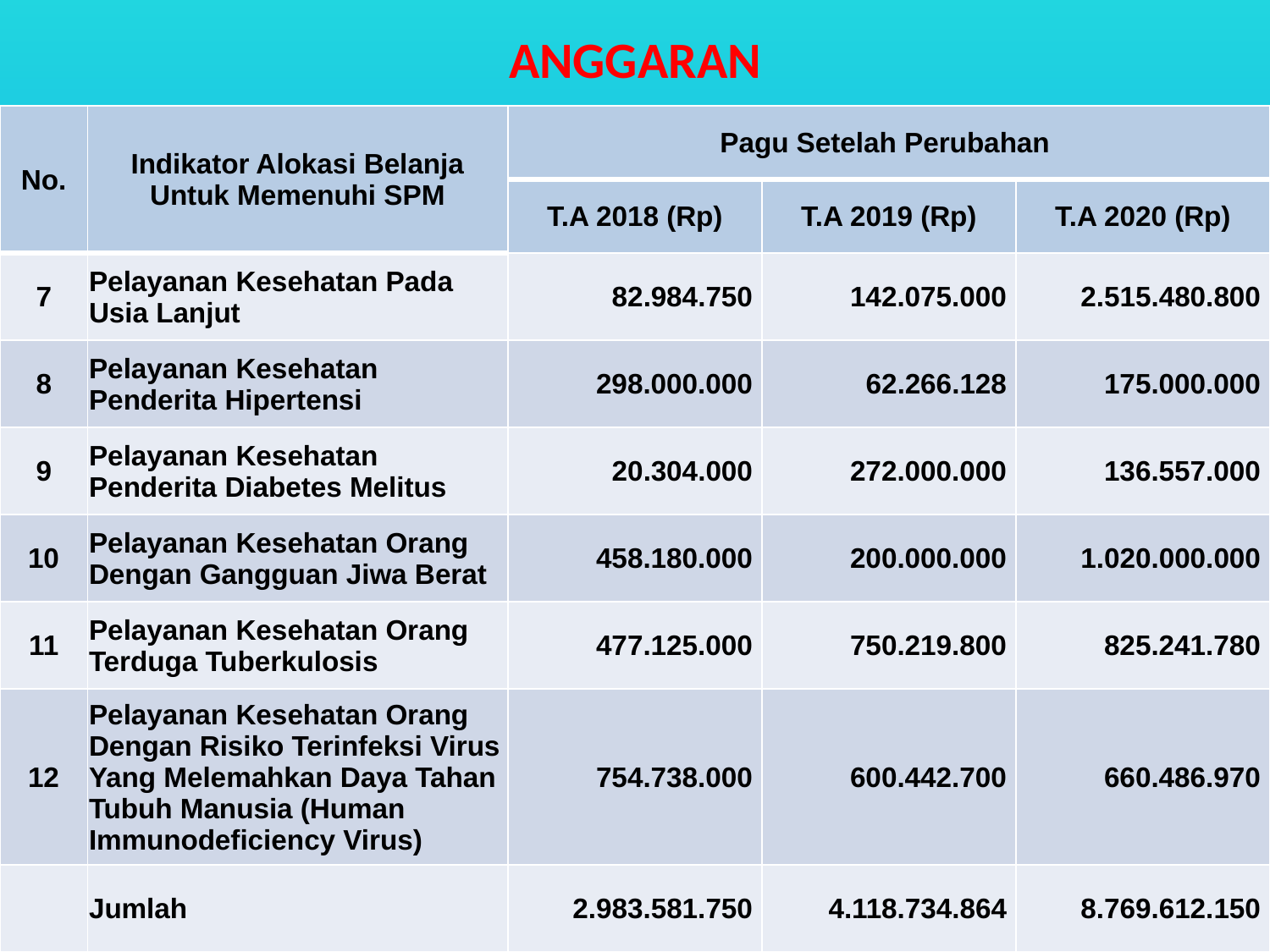

# ANGGARAN
| No. | Indikator Alokasi Belanja Untuk Memenuhi SPM | Pagu Setelah Perubahan |  |  |
| --- | --- | --- | --- | --- |
|  |  | T.A 2018 (Rp) | T.A 2019 (Rp) | T.A 2020 (Rp) |
| 7 | Pelayanan Kesehatan Pada Usia Lanjut | 82.984.750 | 142.075.000 | 2.515.480.800 |
| 8 | Pelayanan Kesehatan Penderita Hipertensi | 298.000.000 | 62.266.128 | 175.000.000 |
| 9 | Pelayanan Kesehatan Penderita Diabetes Melitus | 20.304.000 | 272.000.000 | 136.557.000 |
| 10 | Pelayanan Kesehatan Orang Dengan Gangguan Jiwa Berat | 458.180.000 | 200.000.000 | 1.020.000.000 |
| 11 | Pelayanan Kesehatan Orang Terduga Tuberkulosis | 477.125.000 | 750.219.800 | 825.241.780 |
| 12 | Pelayanan Kesehatan Orang Dengan Risiko Terinfeksi Virus Yang Melemahkan Daya Tahan Tubuh Manusia (Human Immunodeficiency Virus) | 754.738.000 | 600.442.700 | 660.486.970 |
|  | Jumlah | 2.983.581.750 | 4.118.734.864 | 8.769.612.150 |